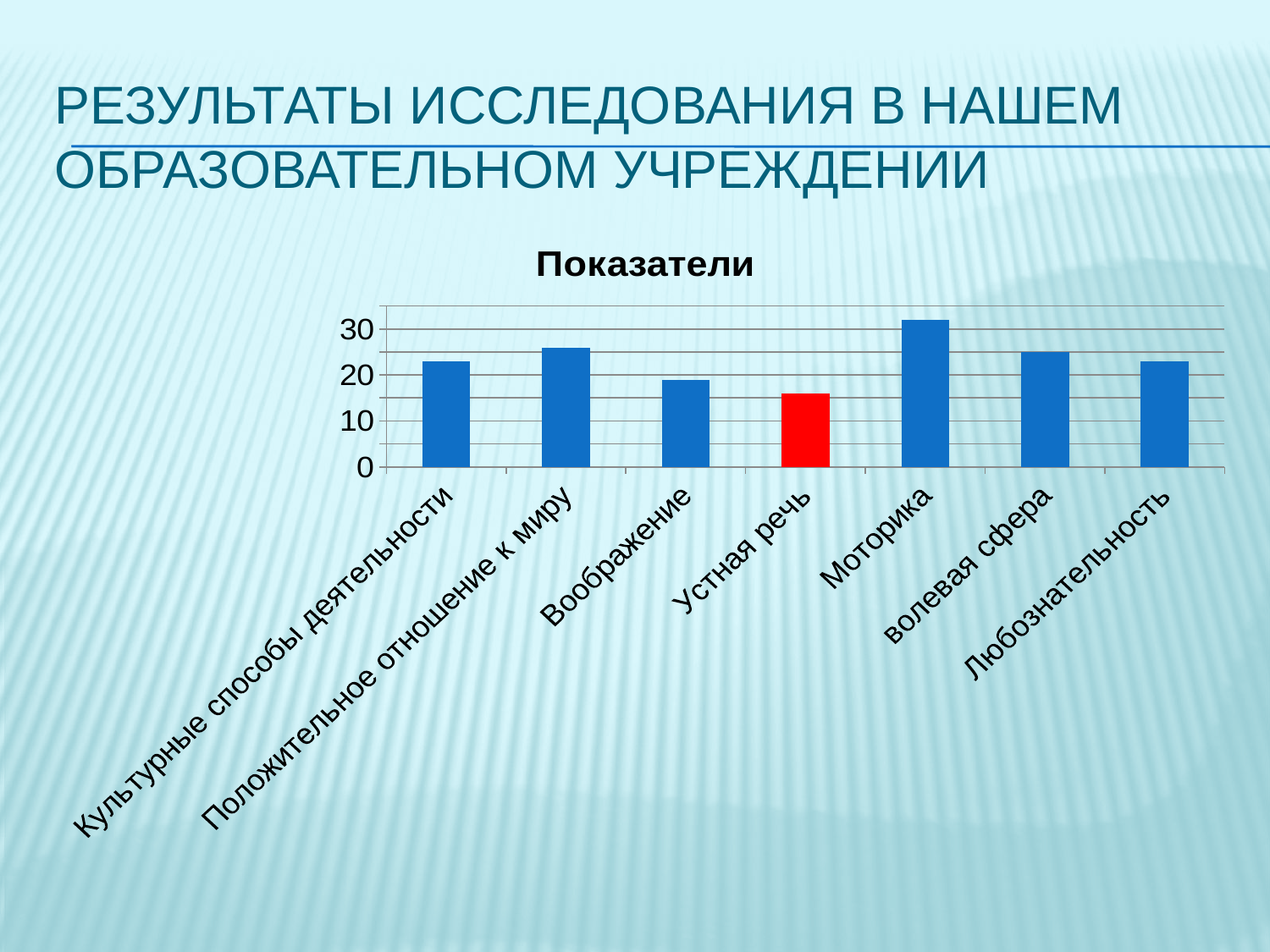

# Результаты исследования в нашем образовательном учреждении

### Chart:

| Category | Показатели |
|---|---|
| Культурные способы деятельности | 23.0 |
| Положительное отношение к миру | 26.0 |
| Воображение | 19.0 |
| Устная речь | 16.0 |
| Моторика | 32.0 |
| волевая сфера | 25.0 |
| Любознательность | 23.0 |